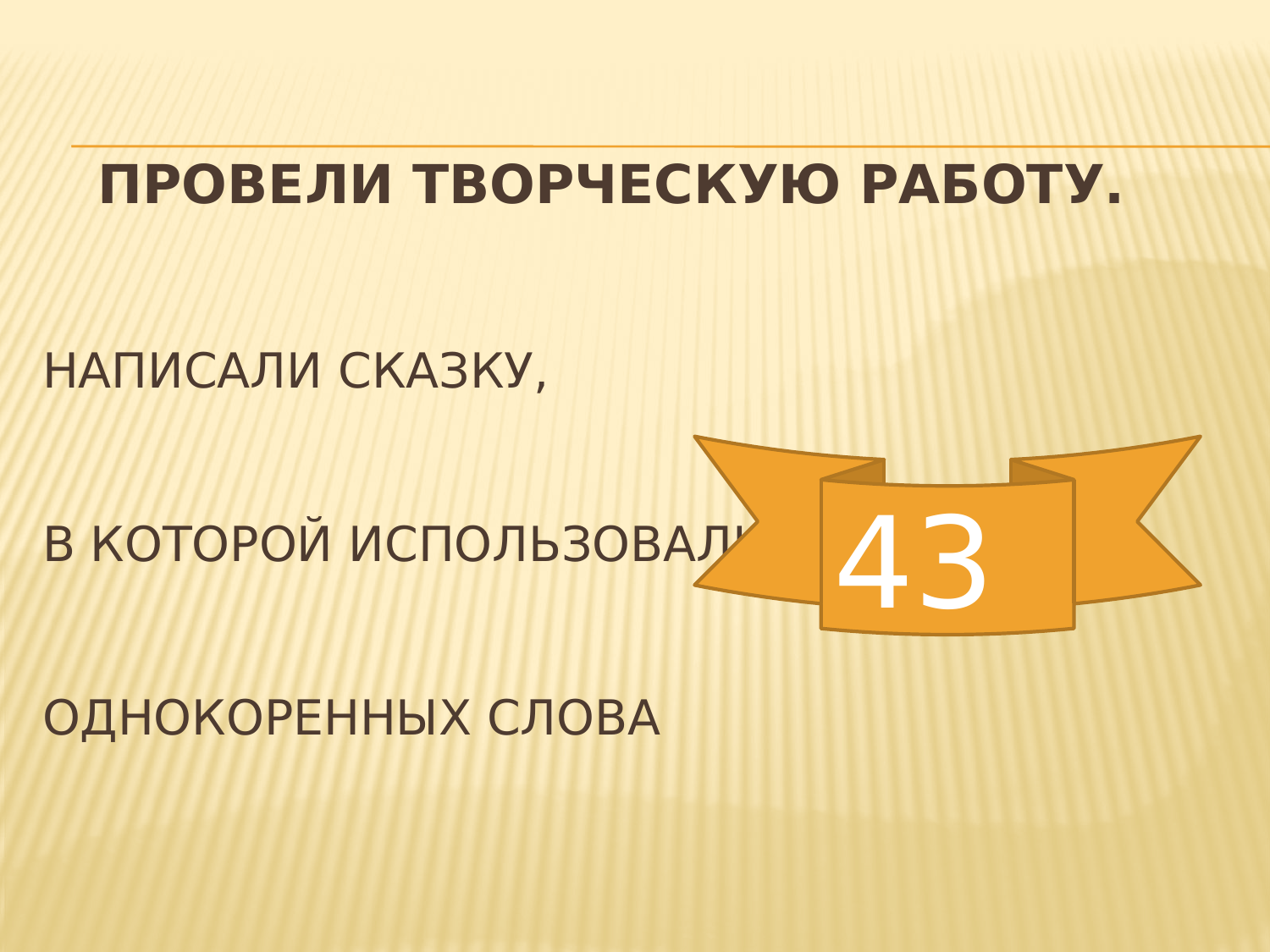

# Провели творческую работу. написали сказку, в которой использовали однокоренных слова
43